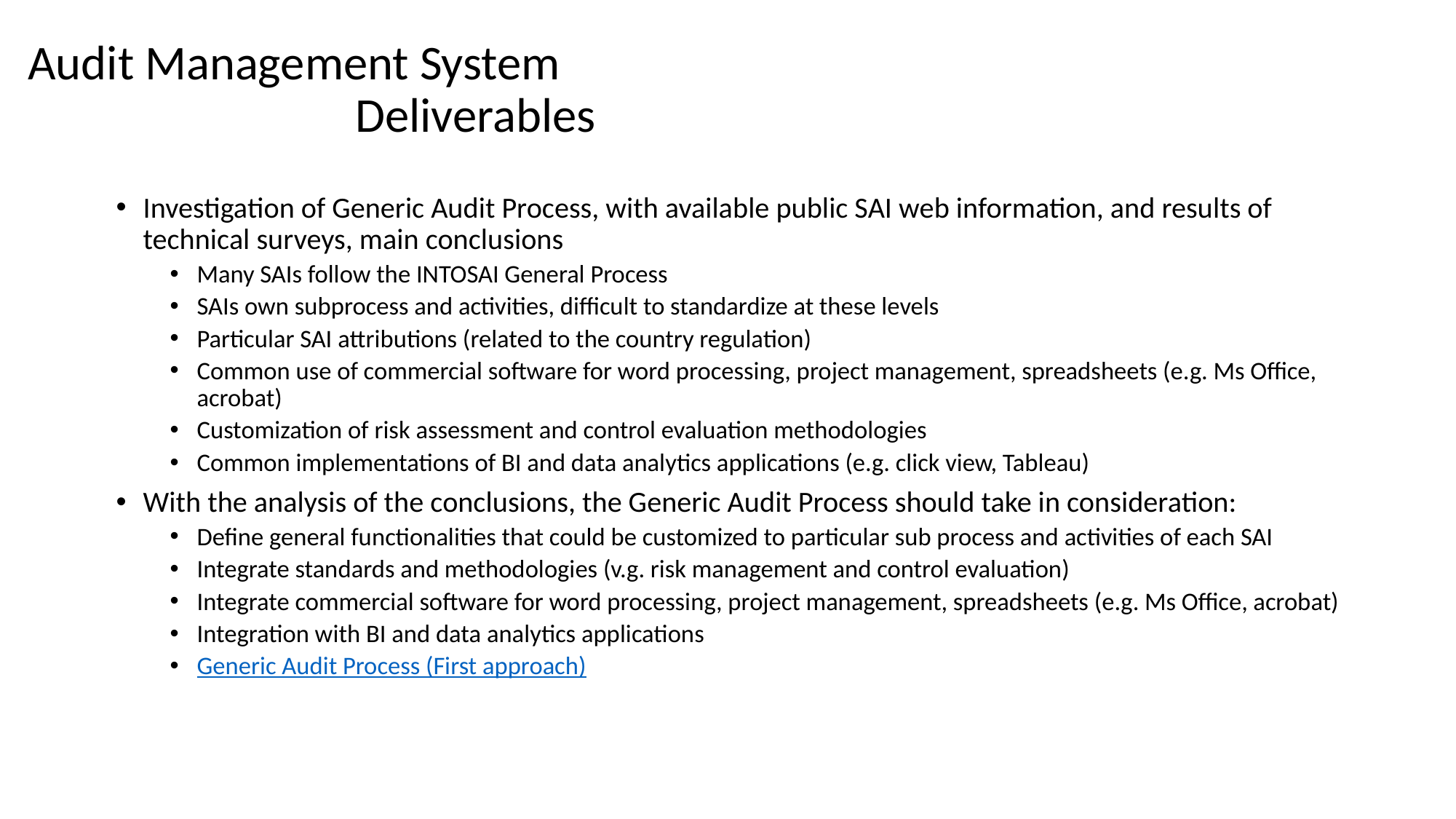

# Audit Management System Deliverables
Investigation of Generic Audit Process, with available public SAI web information, and results of technical surveys, main conclusions
Many SAIs follow the INTOSAI General Process
SAIs own subprocess and activities, difficult to standardize at these levels
Particular SAI attributions (related to the country regulation)
Common use of commercial software for word processing, project management, spreadsheets (e.g. Ms Office, acrobat)
Customization of risk assessment and control evaluation methodologies
Common implementations of BI and data analytics applications (e.g. click view, Tableau)
With the analysis of the conclusions, the Generic Audit Process should take in consideration:
Define general functionalities that could be customized to particular sub process and activities of each SAI
Integrate standards and methodologies (v.g. risk management and control evaluation)
Integrate commercial software for word processing, project management, spreadsheets (e.g. Ms Office, acrobat)
Integration with BI and data analytics applications
Generic Audit Process (First approach)